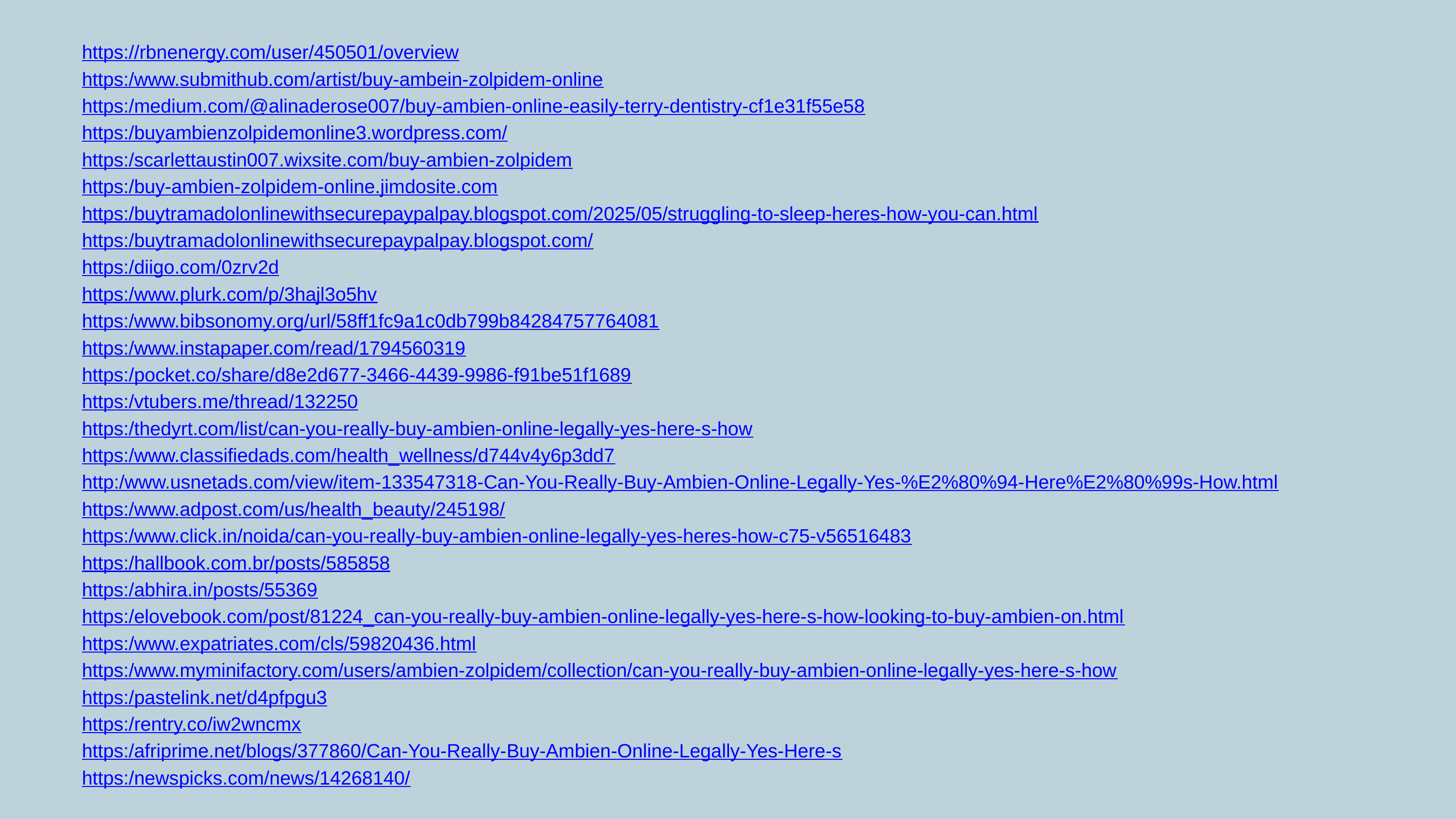

https://rbnenergy.com/user/450501/overview
https:/www.submithub.com/artist/buy-ambein-zolpidem-online
https:/medium.com/@alinaderose007/buy-ambien-online-easily-terry-dentistry-cf1e31f55e58
https:/buyambienzolpidemonline3.wordpress.com/
https:/scarlettaustin007.wixsite.com/buy-ambien-zolpidem
https:/buy-ambien-zolpidem-online.jimdosite.com
https:/buytramadolonlinewithsecurepaypalpay.blogspot.com/2025/05/struggling-to-sleep-heres-how-you-can.html
https:/buytramadolonlinewithsecurepaypalpay.blogspot.com/
https:/diigo.com/0zrv2d
https:/www.plurk.com/p/3hajl3o5hv
https:/www.bibsonomy.org/url/58ff1fc9a1c0db799b84284757764081
https:/www.instapaper.com/read/1794560319
https:/pocket.co/share/d8e2d677-3466-4439-9986-f91be51f1689
https:/vtubers.me/thread/132250
https:/thedyrt.com/list/can-you-really-buy-ambien-online-legally-yes-here-s-how
https:/www.classifiedads.com/health_wellness/d744v4y6p3dd7
http:/www.usnetads.com/view/item-133547318-Can-You-Really-Buy-Ambien-Online-Legally-Yes-%E2%80%94-Here%E2%80%99s-How.html
https:/www.adpost.com/us/health_beauty/245198/
https:/www.click.in/noida/can-you-really-buy-ambien-online-legally-yes-heres-how-c75-v56516483
https:/hallbook.com.br/posts/585858
https:/abhira.in/posts/55369
https:/elovebook.com/post/81224_can-you-really-buy-ambien-online-legally-yes-here-s-how-looking-to-buy-ambien-on.html
https:/www.expatriates.com/cls/59820436.html
https:/www.myminifactory.com/users/ambien-zolpidem/collection/can-you-really-buy-ambien-online-legally-yes-here-s-how
https:/pastelink.net/d4pfpgu3
https:/rentry.co/iw2wncmx
https:/afriprime.net/blogs/377860/Can-You-Really-Buy-Ambien-Online-Legally-Yes-Here-s
https:/newspicks.com/news/14268140/